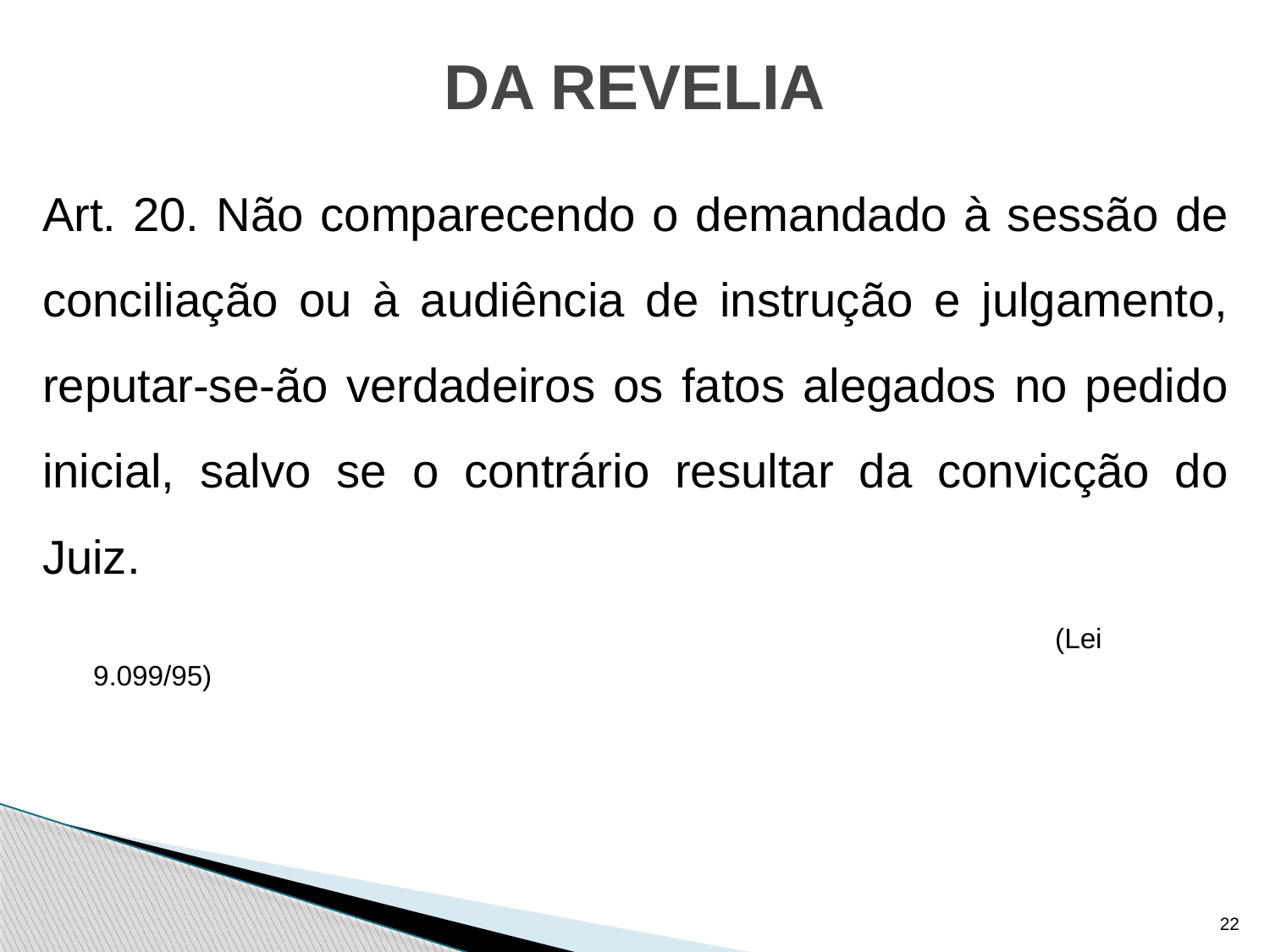

# DA REVELIA
Art. 20. Não comparecendo o demandado à sessão de conciliação ou à audiência de instrução e julgamento, reputar-se-ão verdadeiros os fatos alegados no pedido inicial, salvo se o contrário resultar da convicção do Juiz.
 				                     	               (Lei 9.099/95)
22